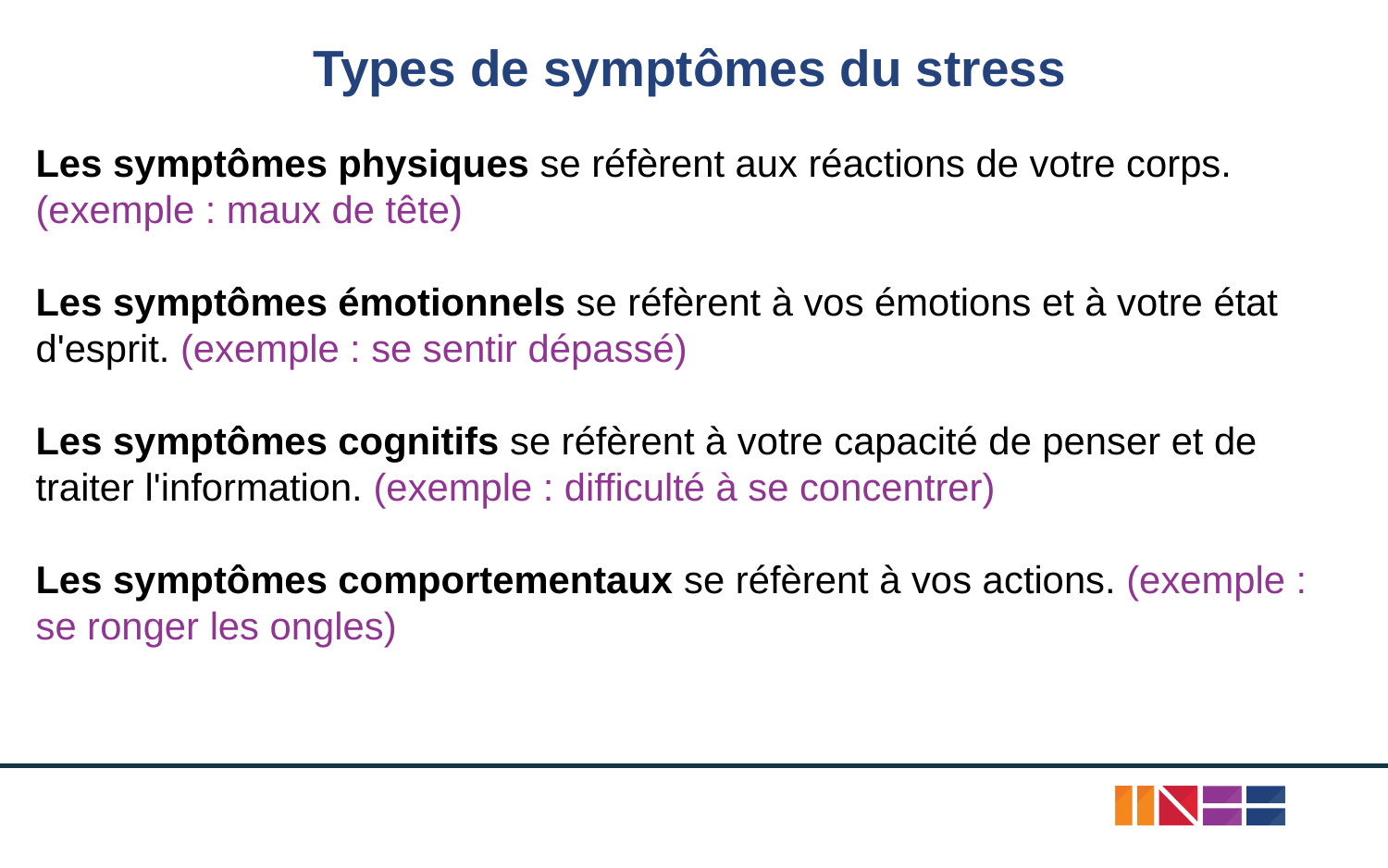

# Types de symptômes du stress
Les symptômes physiques se réfèrent aux réactions de votre corps.  (exemple : maux de tête)

Les symptômes émotionnels se réfèrent à vos émotions et à votre état d'esprit. (exemple : se sentir dépassé)

Les symptômes cognitifs se réfèrent à votre capacité de penser et de traiter l'information. (exemple : difficulté à se concentrer)

Les symptômes comportementaux se réfèrent à vos actions. (exemple : se ronger les ongles)